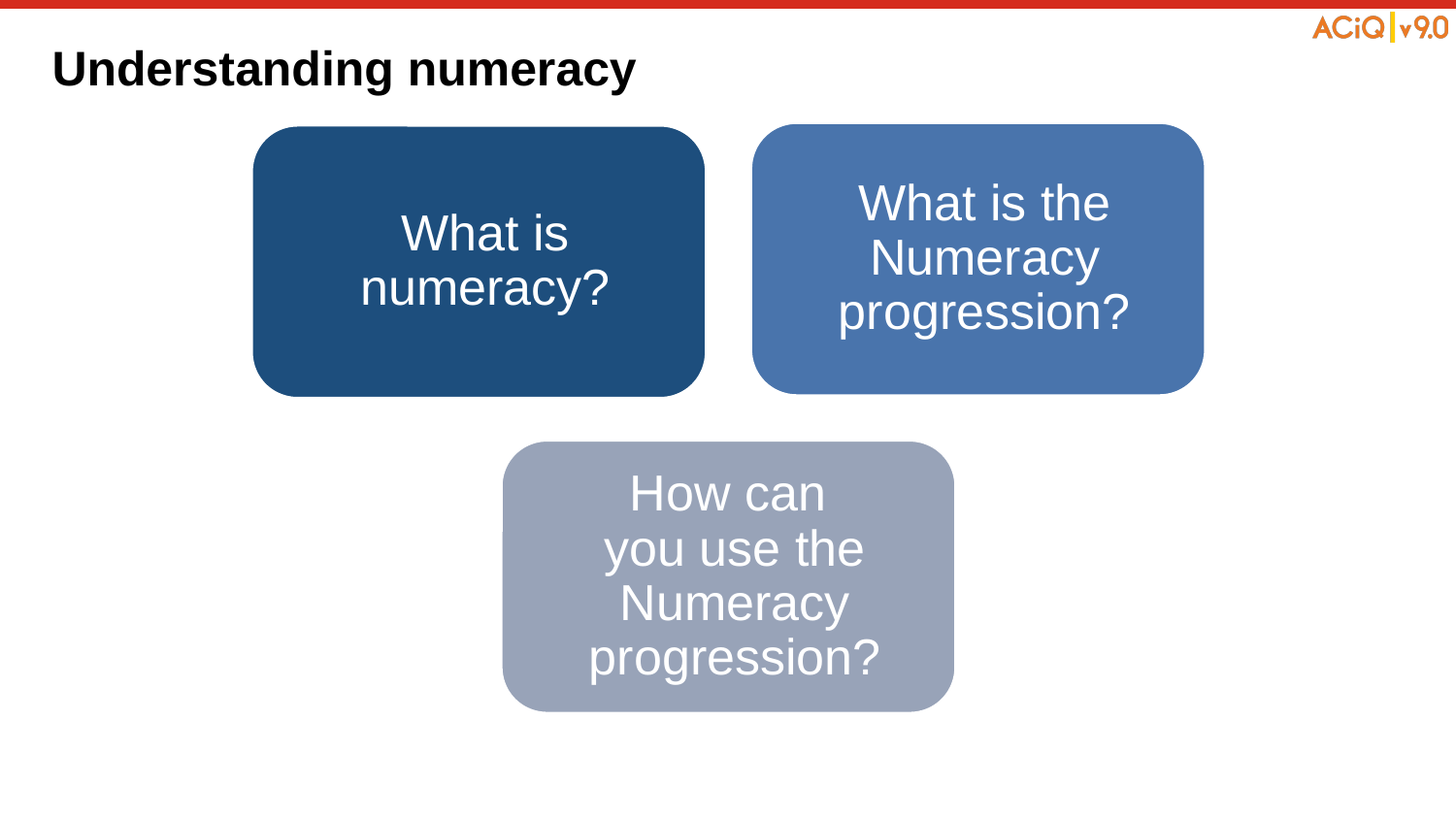

# Understanding numeracy
What is numeracy?
What is the Numeracy progression?
How can
you use the Numeracy progression?